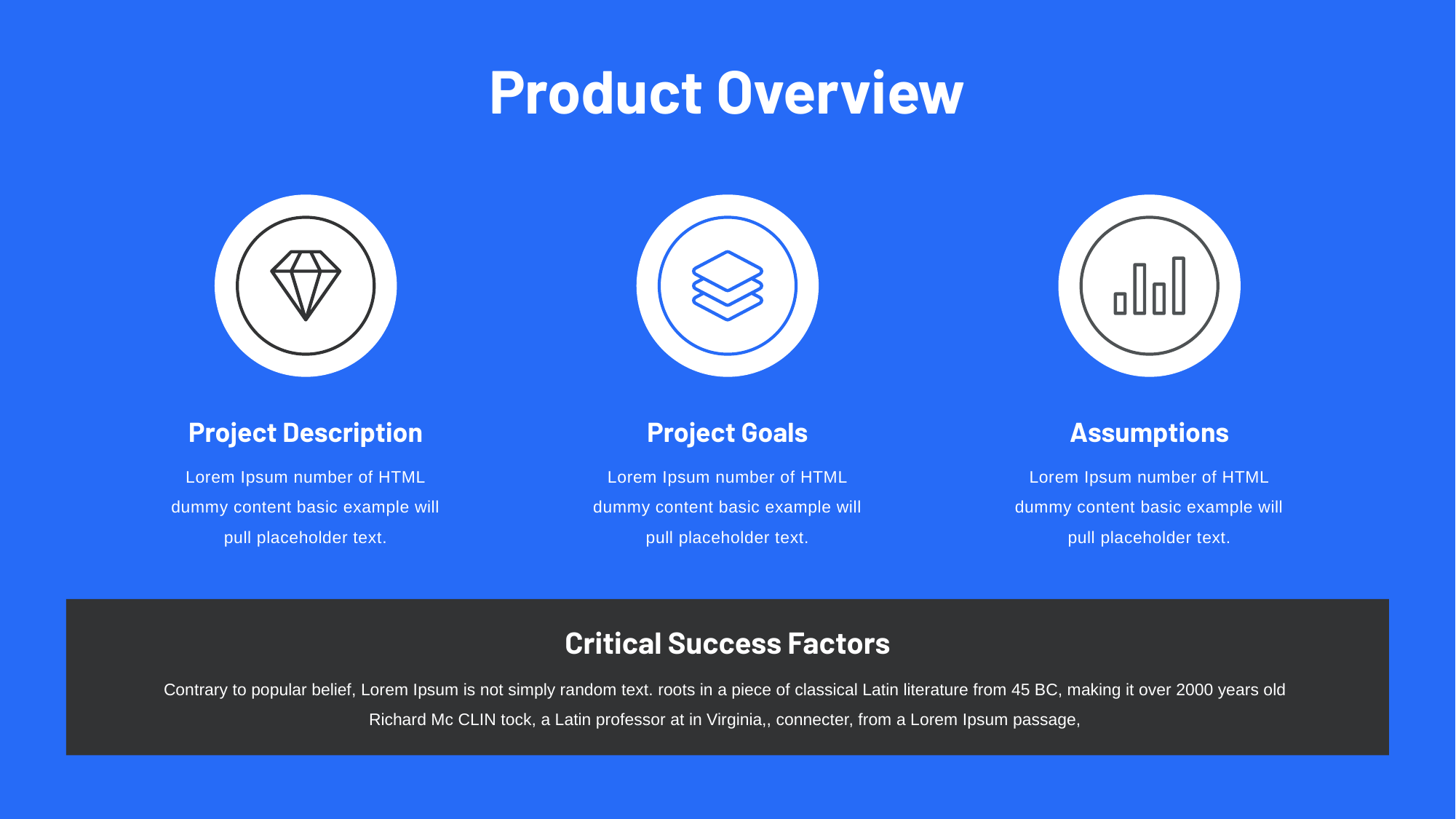

Product Overview

Project Description
Project Goals
Assumptions
Lorem Ipsum number of HTML
dummy content basic example will pull placeholder text.
Lorem Ipsum number of HTML
dummy content basic example will pull placeholder text.
Lorem Ipsum number of HTML
dummy content basic example will pull placeholder text.

Critical Success Factors
Contrary to popular belief, Lorem Ipsum is not simply random text. roots in a piece of classical Latin literature from 45 BC, making it over 2000 years old  Richard Mc CLIN tock, a Latin professor at in Virginia,, connecter, from a Lorem Ipsum passage,